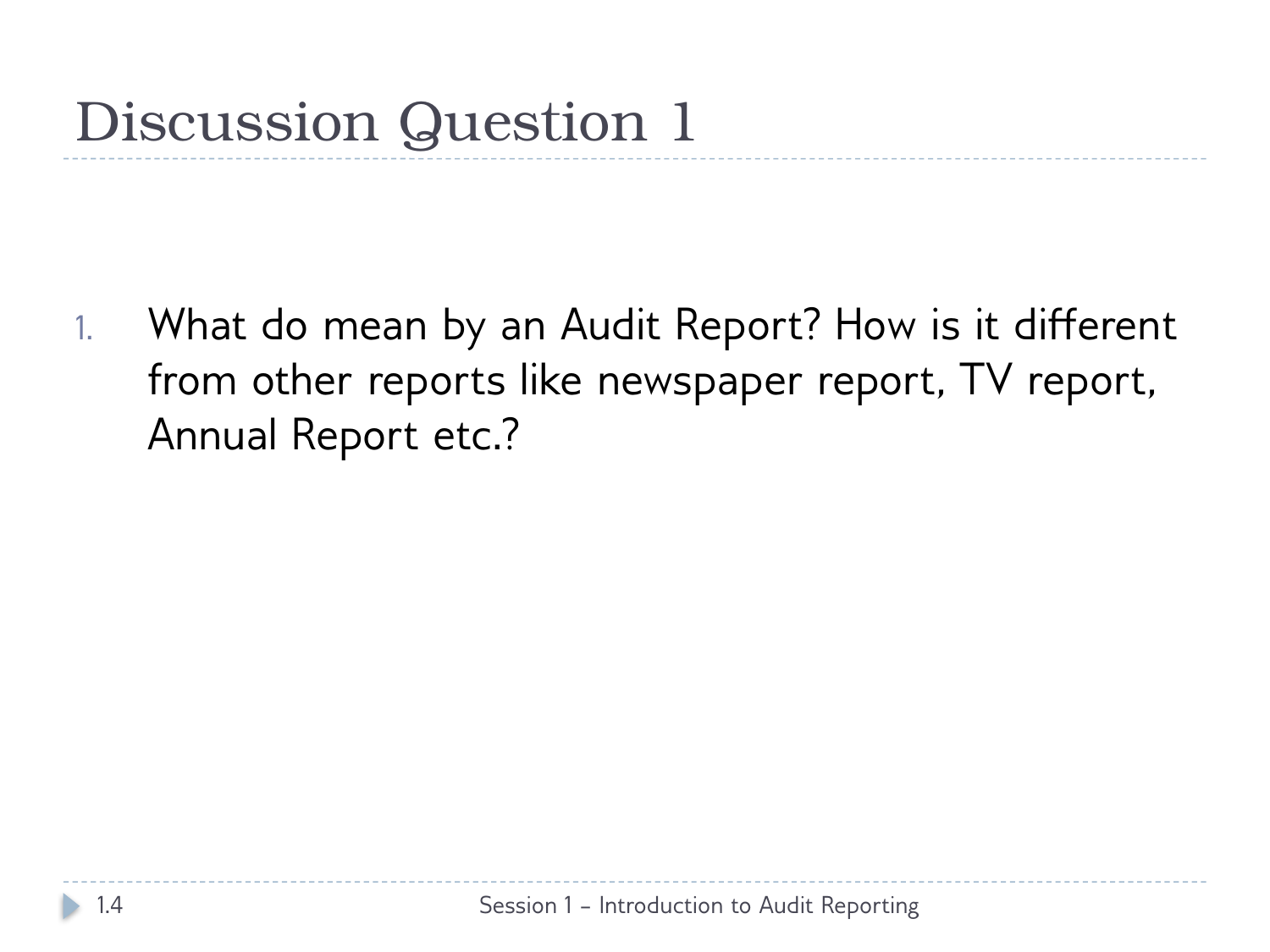

# Discussion Question 1
What do mean by an Audit Report? How is it different from other reports like newspaper report, TV report, Annual Report etc.?

1.4
Session 1 – Introduction to Audit Reporting